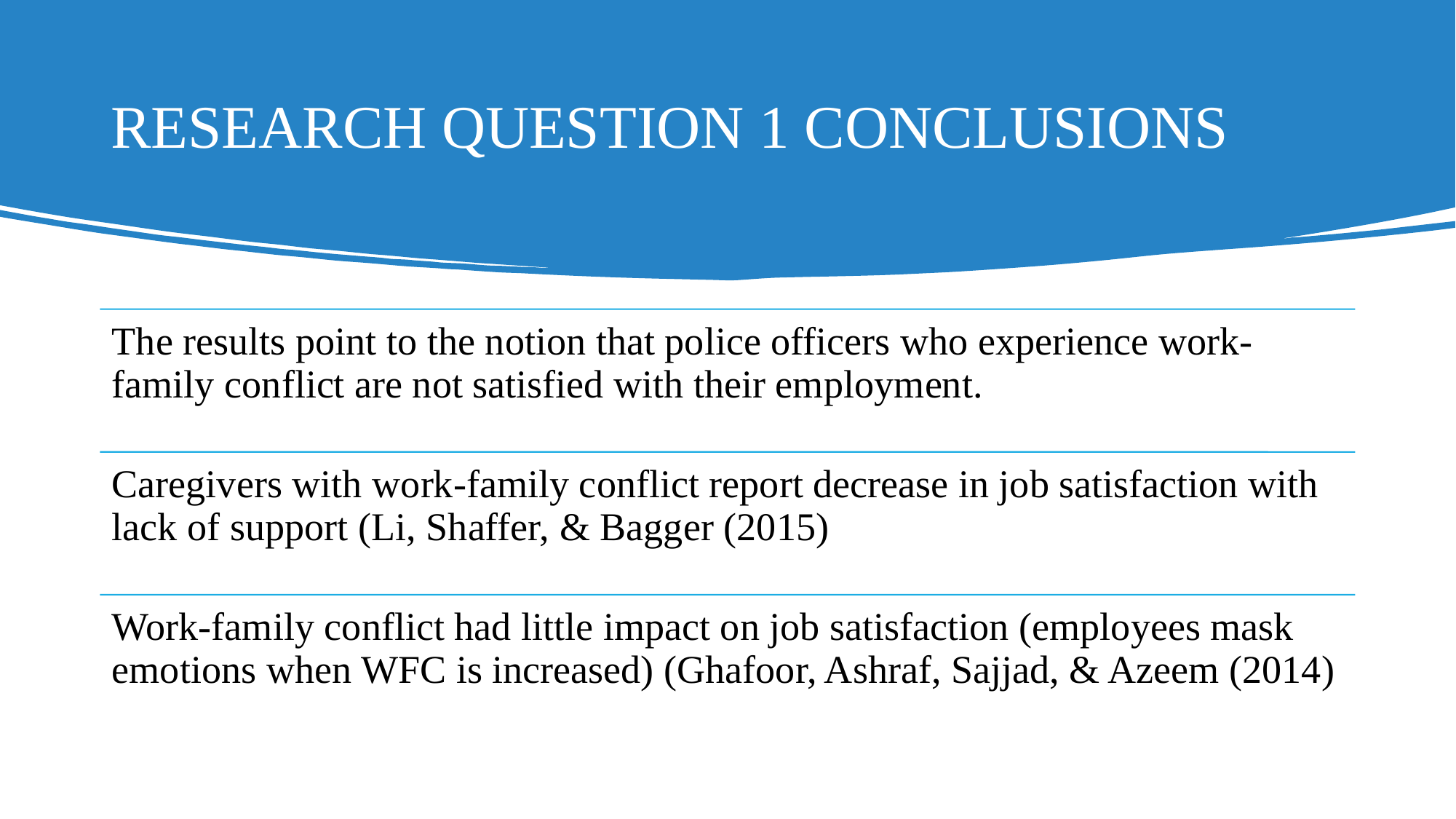

# RESEARCH QUESTION 1 CONCLUSIONS
The results point to the notion that police officers who experience work-family conflict are not satisfied with their employment.
Caregivers with work-family conflict report decrease in job satisfaction with lack of support (Li, Shaffer, & Bagger (2015)
Work-family conflict had little impact on job satisfaction (employees mask emotions when WFC is increased) (Ghafoor, Ashraf, Sajjad, & Azeem (2014)